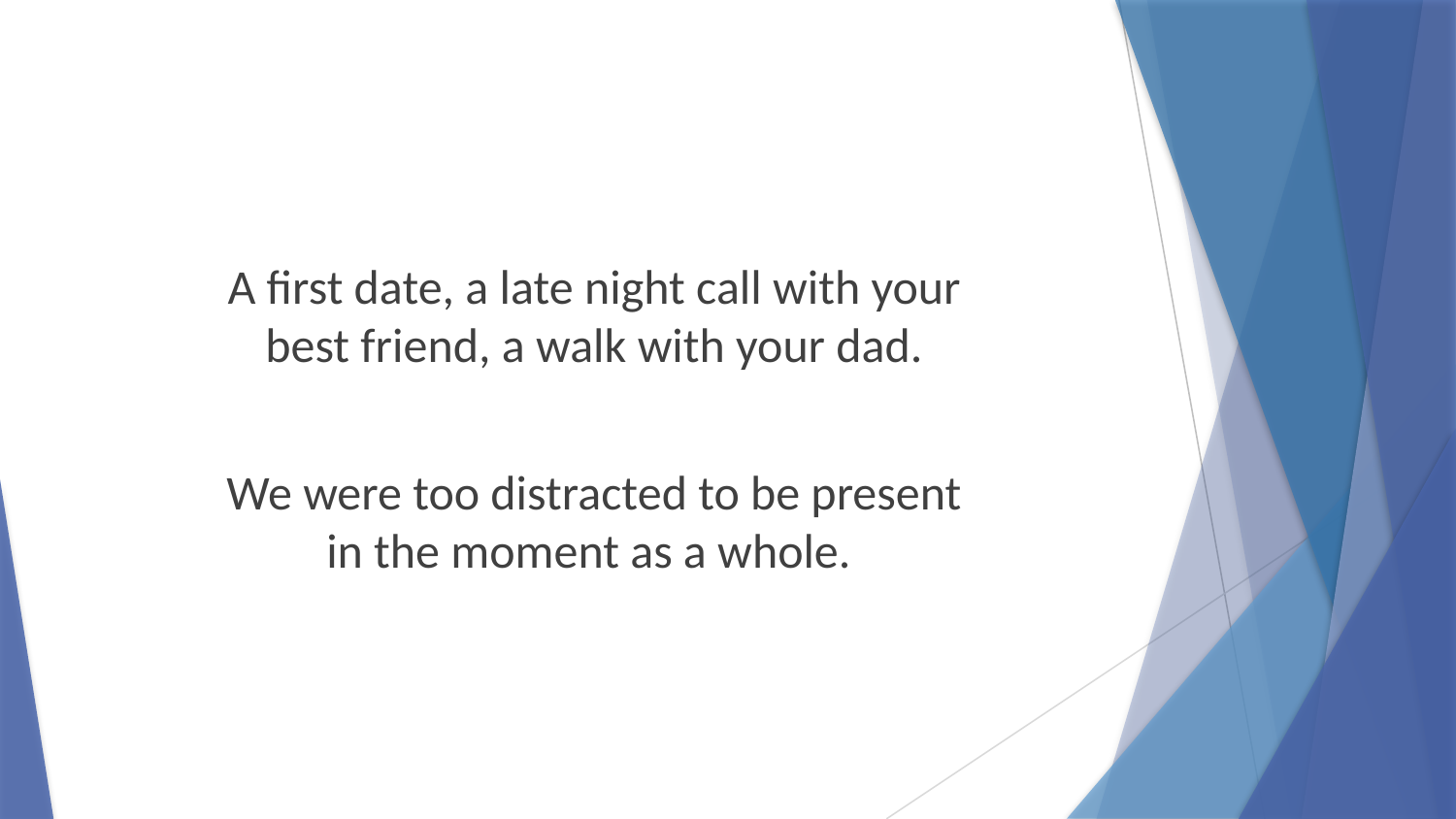

A first date, a late night call with your
best friend, a walk with your dad.

We were too distracted to be present
in the moment as a whole.